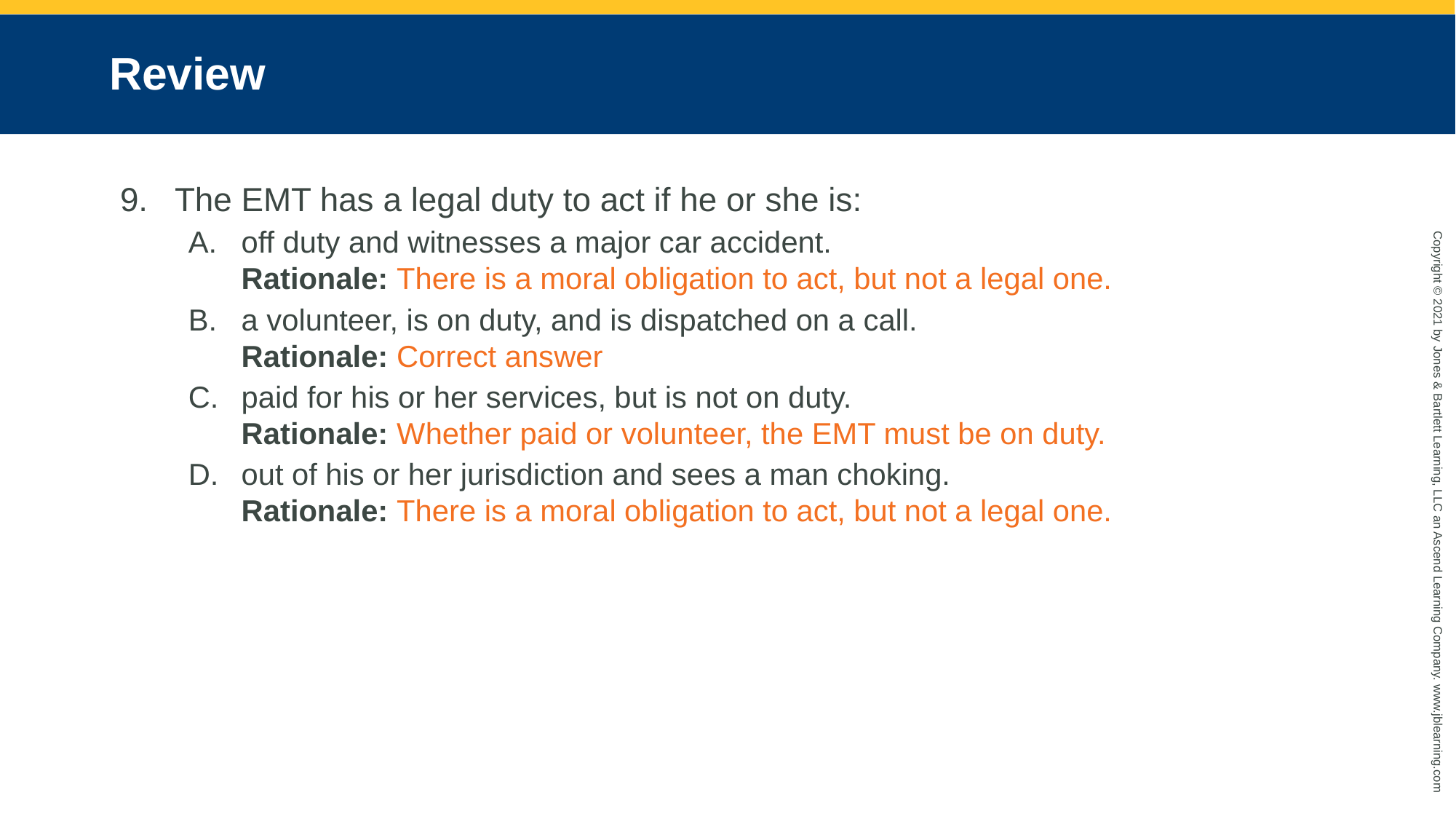

# Review
The EMT has a legal duty to act if he or she is:
off duty and witnesses a major car accident.
Rationale: There is a moral obligation to act, but not a legal one.
a volunteer, is on duty, and is dispatched on a call.
Rationale: Correct answer
paid for his or her services, but is not on duty.
Rationale: Whether paid or volunteer, the EMT must be on duty.
out of his or her jurisdiction and sees a man choking.
Rationale: There is a moral obligation to act, but not a legal one.